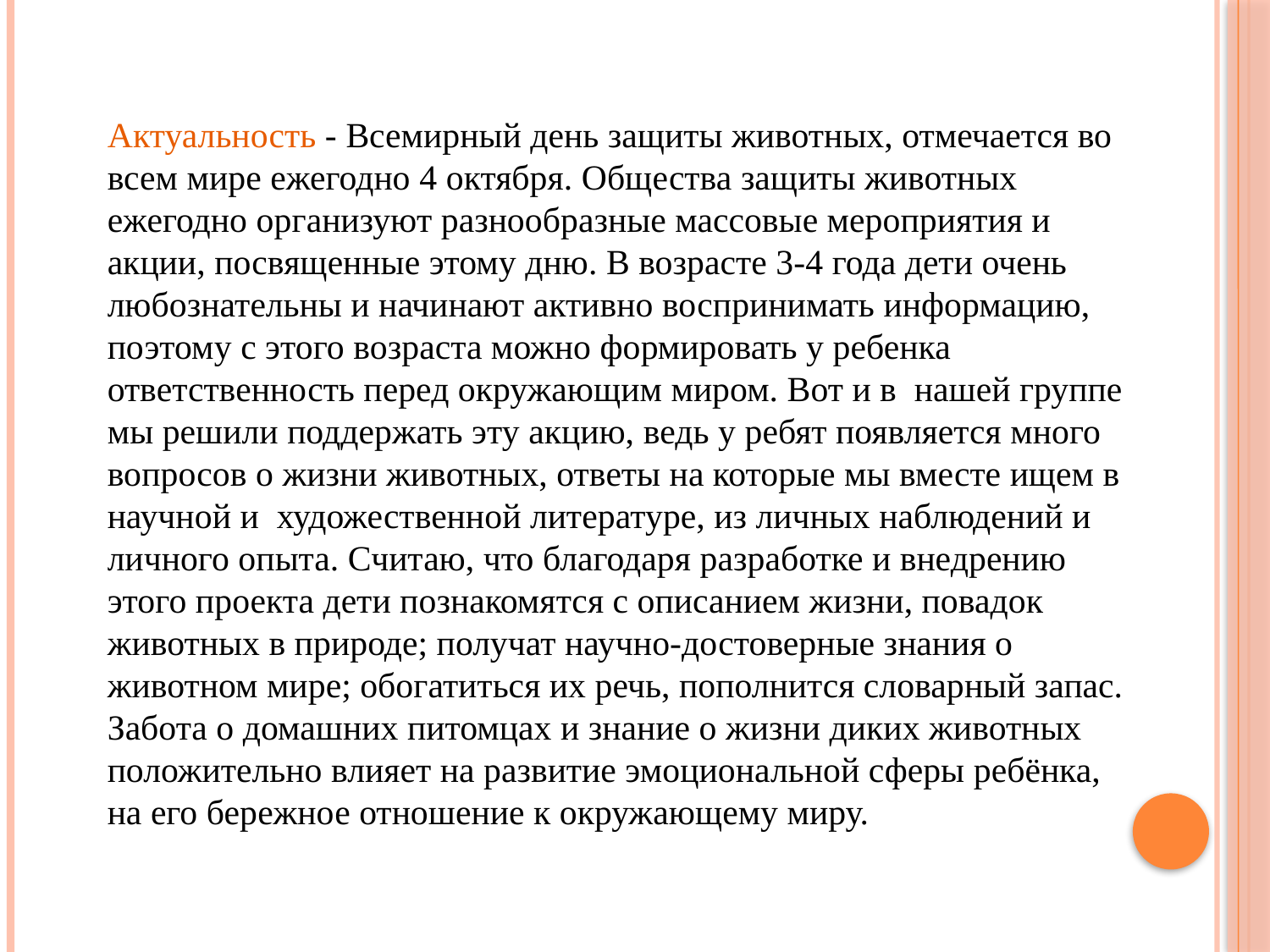

Актуальность - Всемирный день защиты животных, отмечается во всем мире ежегодно 4 октября. Общества защиты животных ежегодно организуют разнообразные массовые мероприятия и акции, посвященные этому дню. В возрасте 3-4 года дети очень любознательны и начинают активно воспринимать информацию, поэтому с этого возраста можно формировать у ребенка ответственность перед окружающим миром. Вот и в  нашей группе мы решили поддержать эту акцию, ведь у ребят появляется много вопросов о жизни животных, ответы на которые мы вместе ищем в научной и  художественной литературе, из личных наблюдений и личного опыта. Считаю, что благодаря разработке и внедрению этого проекта дети познакомятся с описанием жизни, повадок животных в природе; получат научно-достоверные знания о животном мире; обогатиться их речь, пополнится словарный запас. Забота о домашних питомцах и знание о жизни диких животных положительно влияет на развитие эмоциональной сферы ребёнка, на его бережное отношение к окружающему миру.